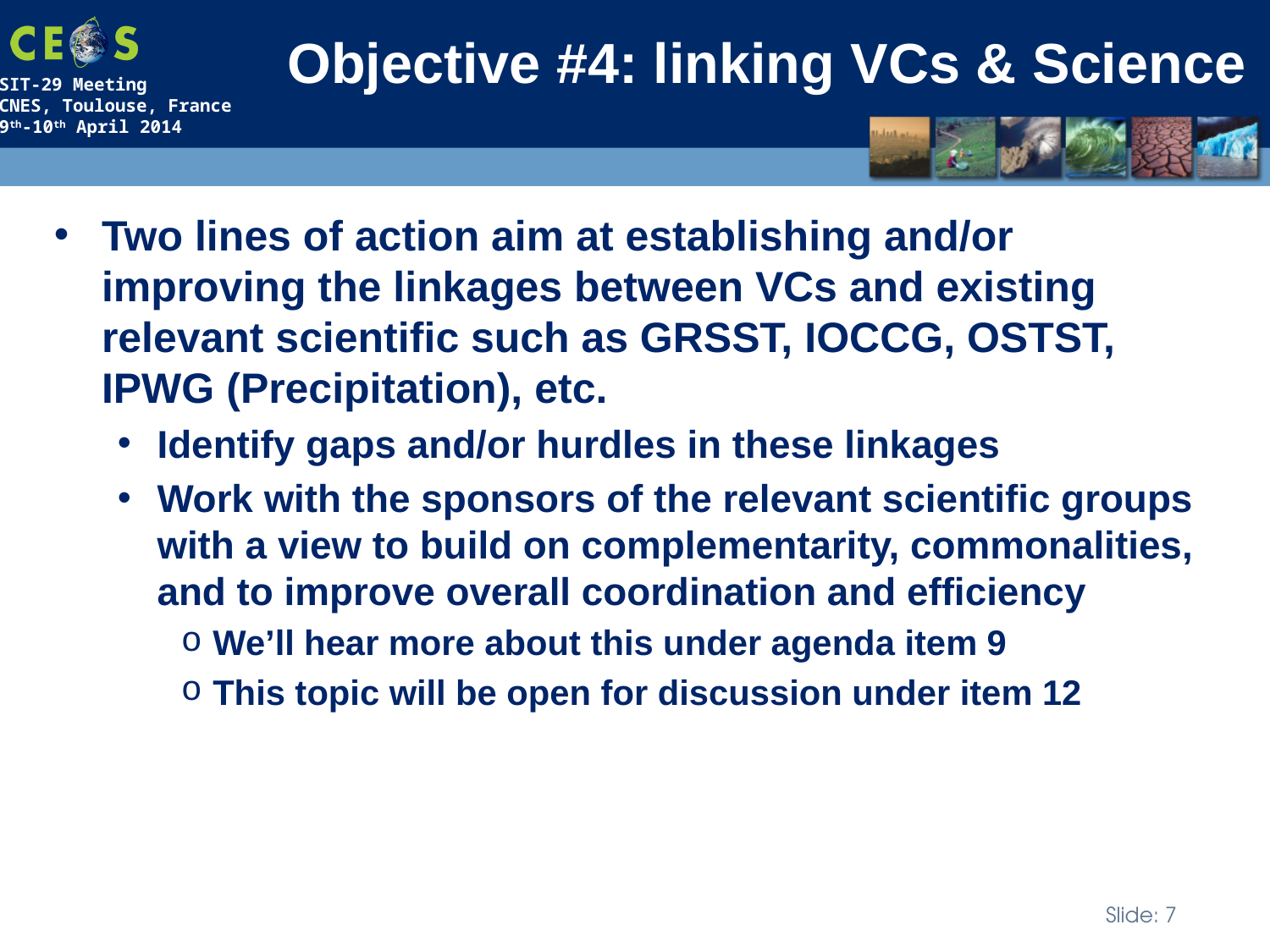

# Objective #4: linking VCs & Science
Two lines of action aim at establishing and/or improving the linkages between VCs and existing relevant scientific such as GRSST, IOCCG, OSTST, IPWG (Precipitation), etc.
Identify gaps and/or hurdles in these linkages
Work with the sponsors of the relevant scientific groups with a view to build on complementarity, commonalities, and to improve overall coordination and efficiency
We’ll hear more about this under agenda item 9
This topic will be open for discussion under item 12